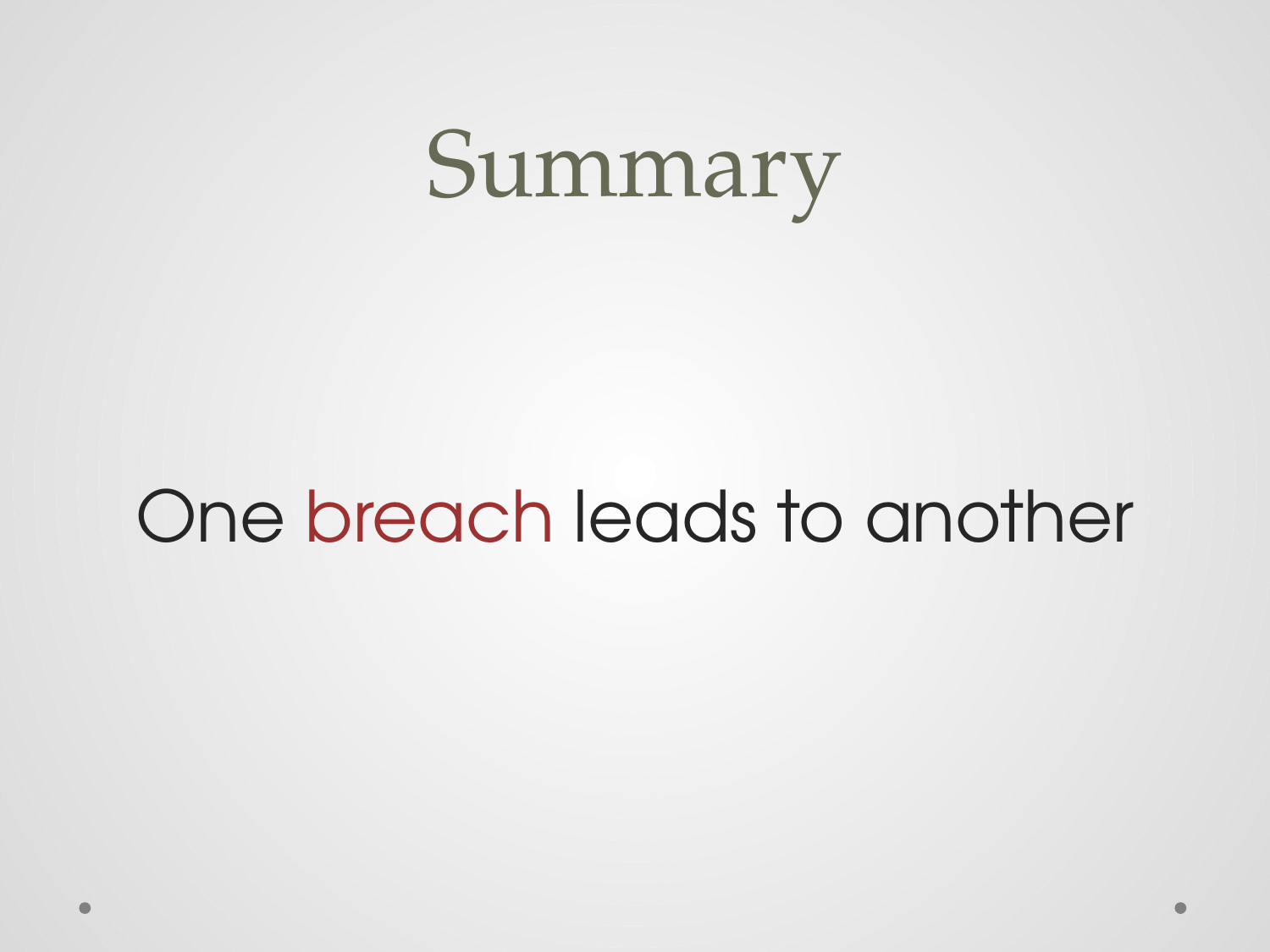

# Summary
One breach leads to another